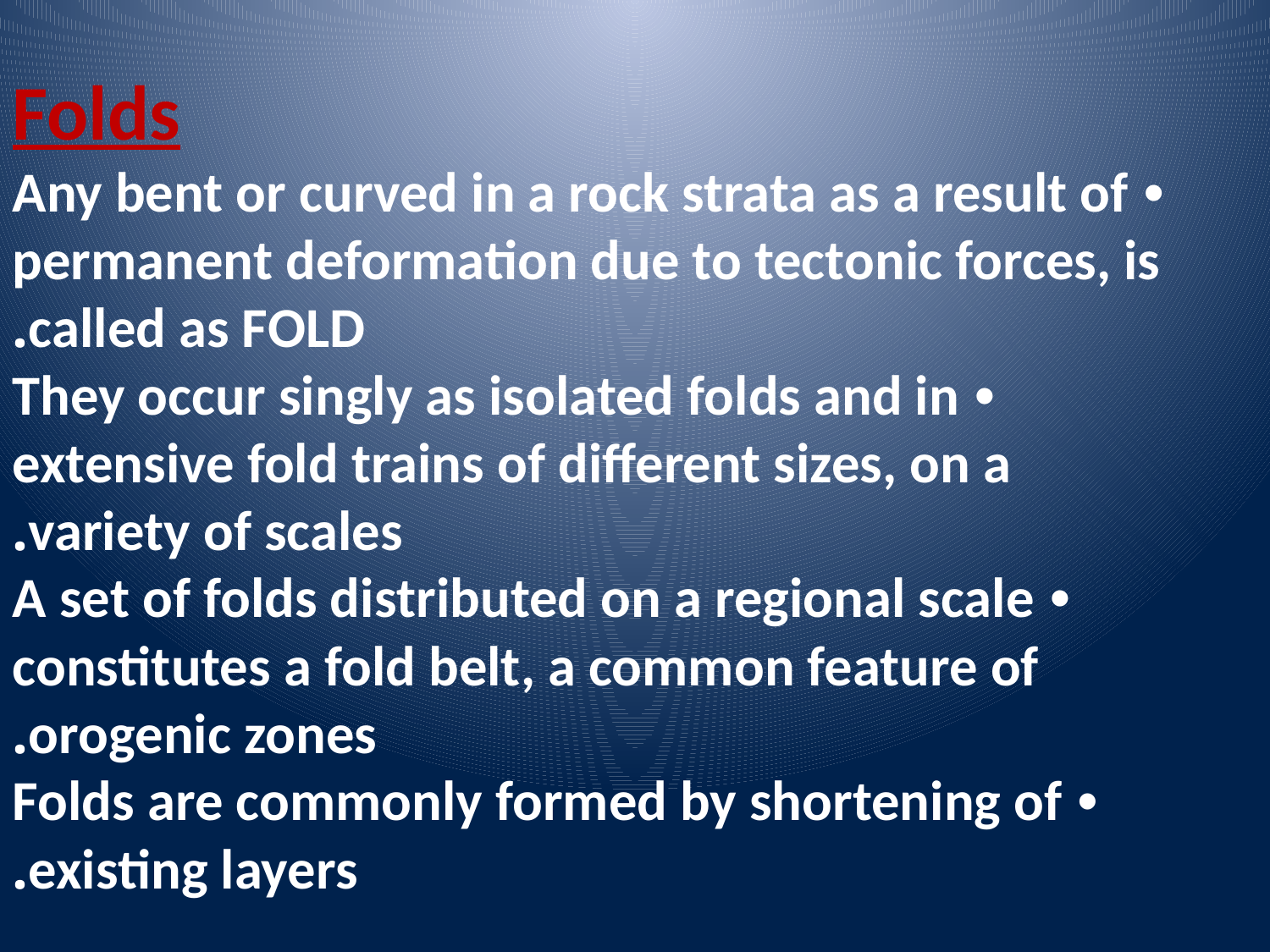

Folds
• Any bent or curved in a rock strata as a result of
permanent deformation due to tectonic forces, is
called as FOLD.
• They occur singly as isolated folds and in
extensive fold trains of different sizes, on a
variety of scales.
• A set of folds distributed on a regional scale
constitutes a fold belt, a common feature of
orogenic zones.
• Folds are commonly formed by shortening of
existing layers.